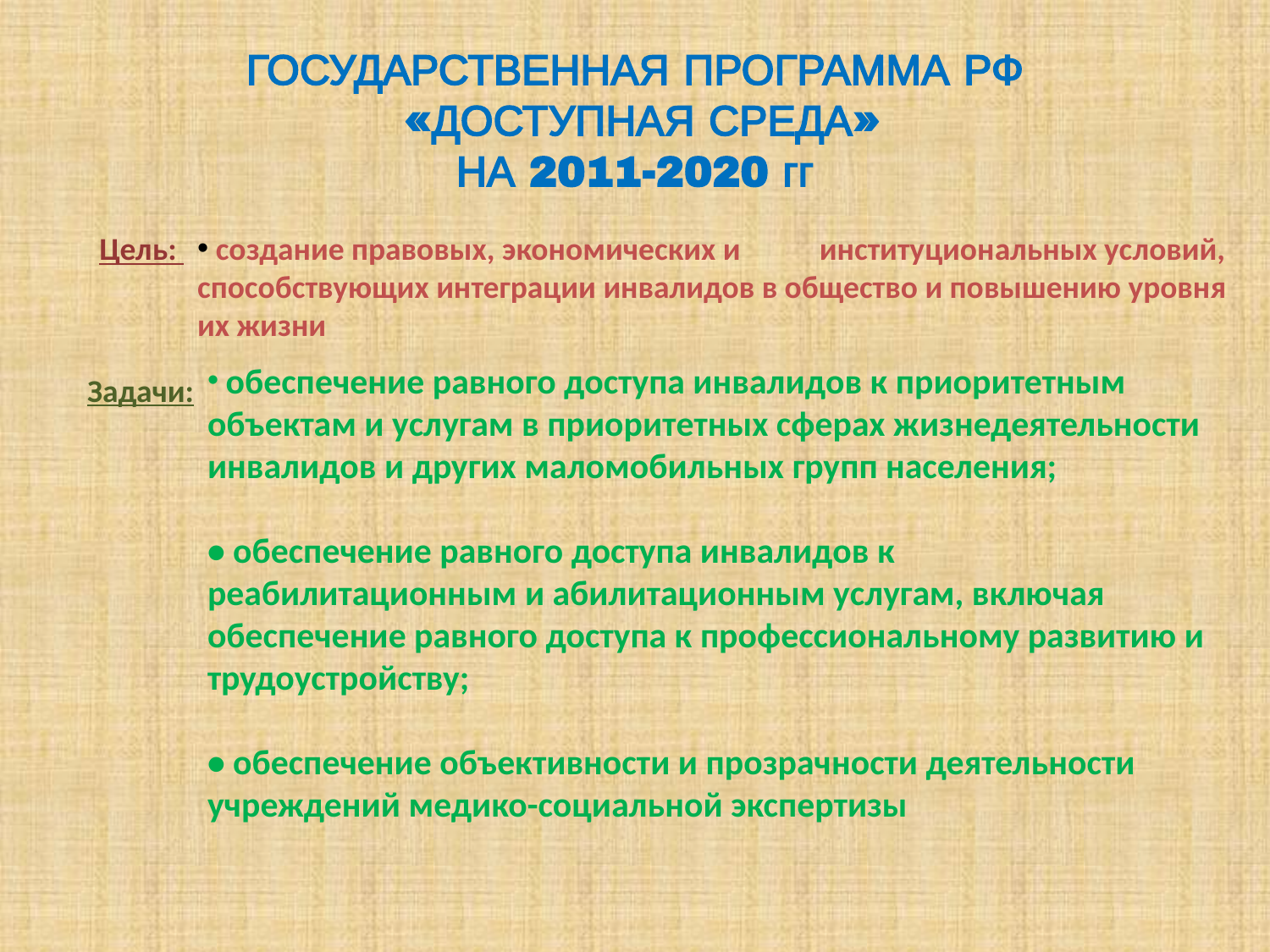

ГОСУДАРСТВЕННАЯ ПРОГРАММА РФ
 «ДОСТУПНАЯ СРЕДА»
 НА 2011-2020 гг

 создание правовых, экономических и           институциональных условий, способствующих интеграции инвалидов в общество и повышению уровня их жизни

Цель:

 обеспечение равного доступа инвалидов к приоритетным объектам и услугам в приоритетных сферах жизнедеятельности инвалидов и других маломобильных групп населения;

• обеспечение равного доступа инвалидов к реабилитационным и абилитационным услугам, включая обеспечение равного доступа к профессиональному развитию и трудоустройству;

• обеспечение объективности и прозрачности деятельности учреждений медико-социальной экспертизы

Задачи: